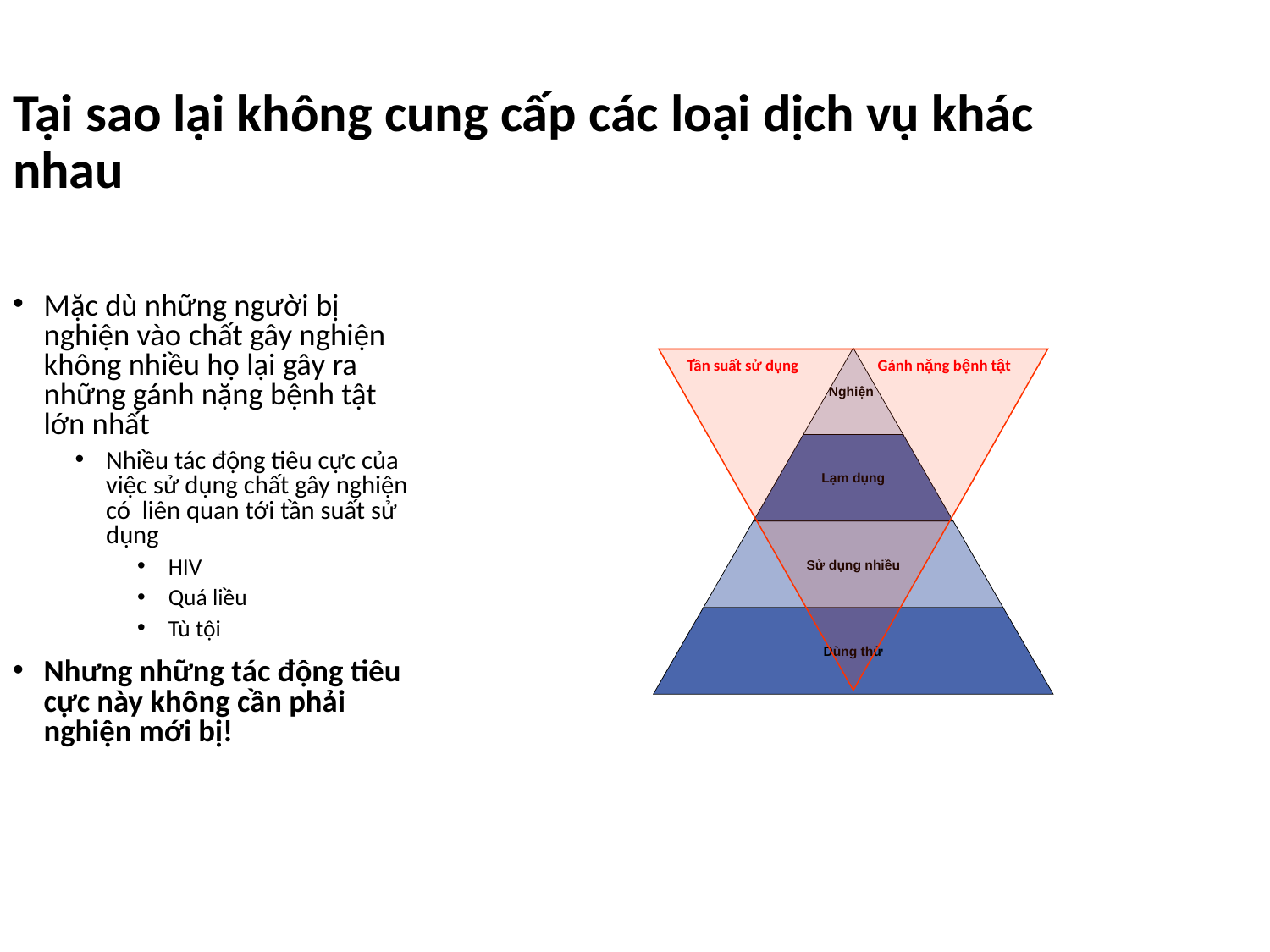

Tại sao lại không cung cấp các loại dịch vụ khác nhau
Mặc dù những người bị nghiện vào chất gây nghiện không nhiều họ lại gây ra những gánh nặng bệnh tật lớn nhất
Nhiều tác động tiêu cực của việc sử dụng chất gây nghiện có  liên quan tới tần suất sử dụng
HIV
Quá liều
Tù tội
Nhưng những tác động tiêu cực này không cần phải nghiện mới bị!

Nghiện

Lạm dụng
Sử dụng nhiều
Dùng thử
Tần suất sử dụng
Gánh nặng bệnh tật